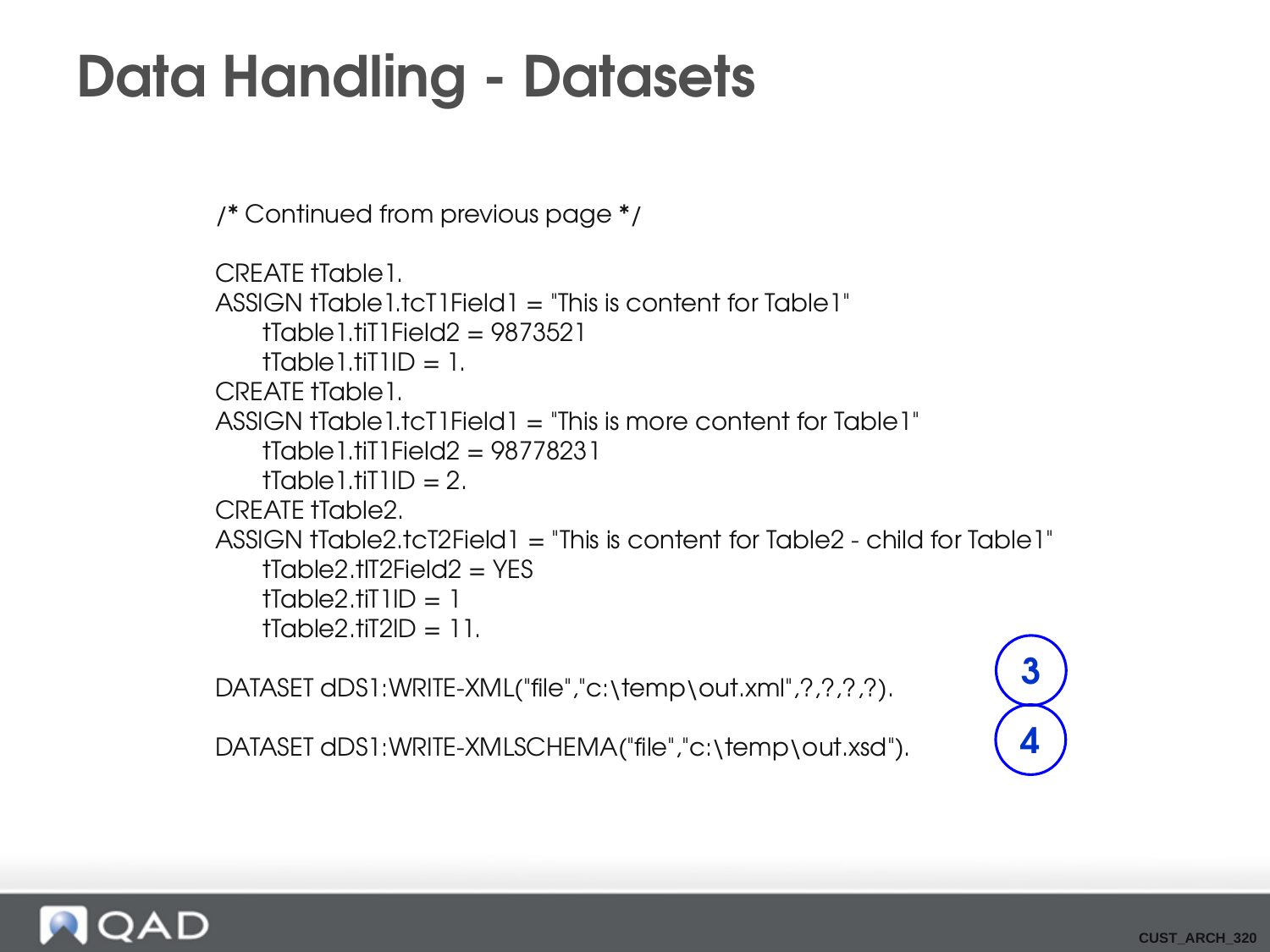

# Data Handling - Datasets
/* Continued from previous page */

CREATE tTable1.
ASSIGN tTable1.tcT1Field1 = "This is content for Table1"
       tTable1.tiT1Field2 = 9873521
       tTable1.tiT1ID = 1.
CREATE tTable1.
ASSIGN tTable1.tcT1Field1 = "This is more content for Table1"
       tTable1.tiT1Field2 = 98778231
       tTable1.tiT1ID = 2.
CREATE tTable2.
ASSIGN tTable2.tcT2Field1 = "This is content for Table2 - child for Table1"
       tTable2.tlT2Field2 = YES
       tTable2.tiT1ID = 1
       tTable2.tiT2ID = 11.

DATASET dDS1:WRITE-XML("file","c:\temp\out.xml",?,?,?,?).

DATASET dDS1:WRITE-XMLSCHEMA("file","c:\temp\out.xsd").
3
4
CUST_ARCH_320